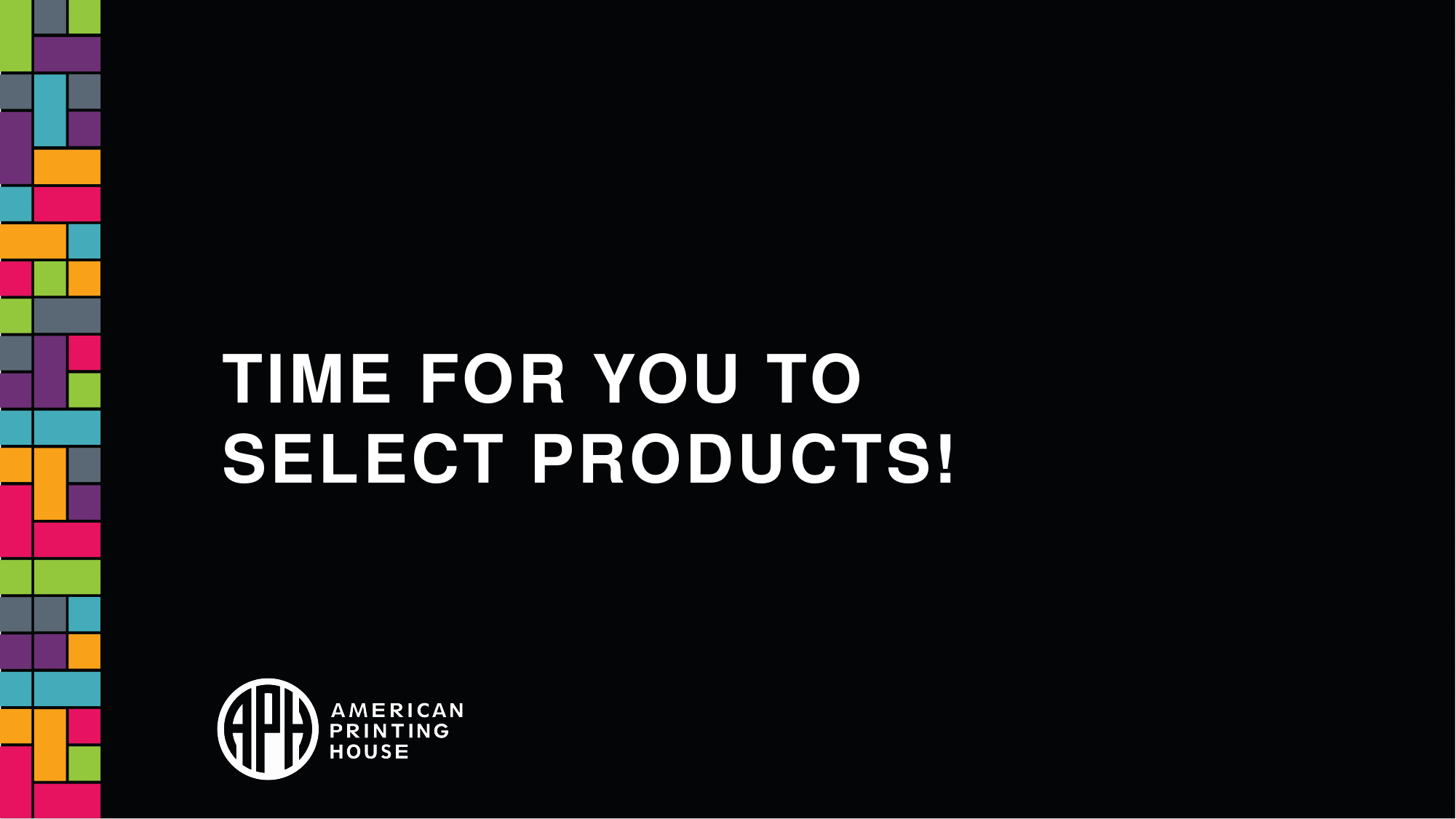

# Time for yOu to Select Products!